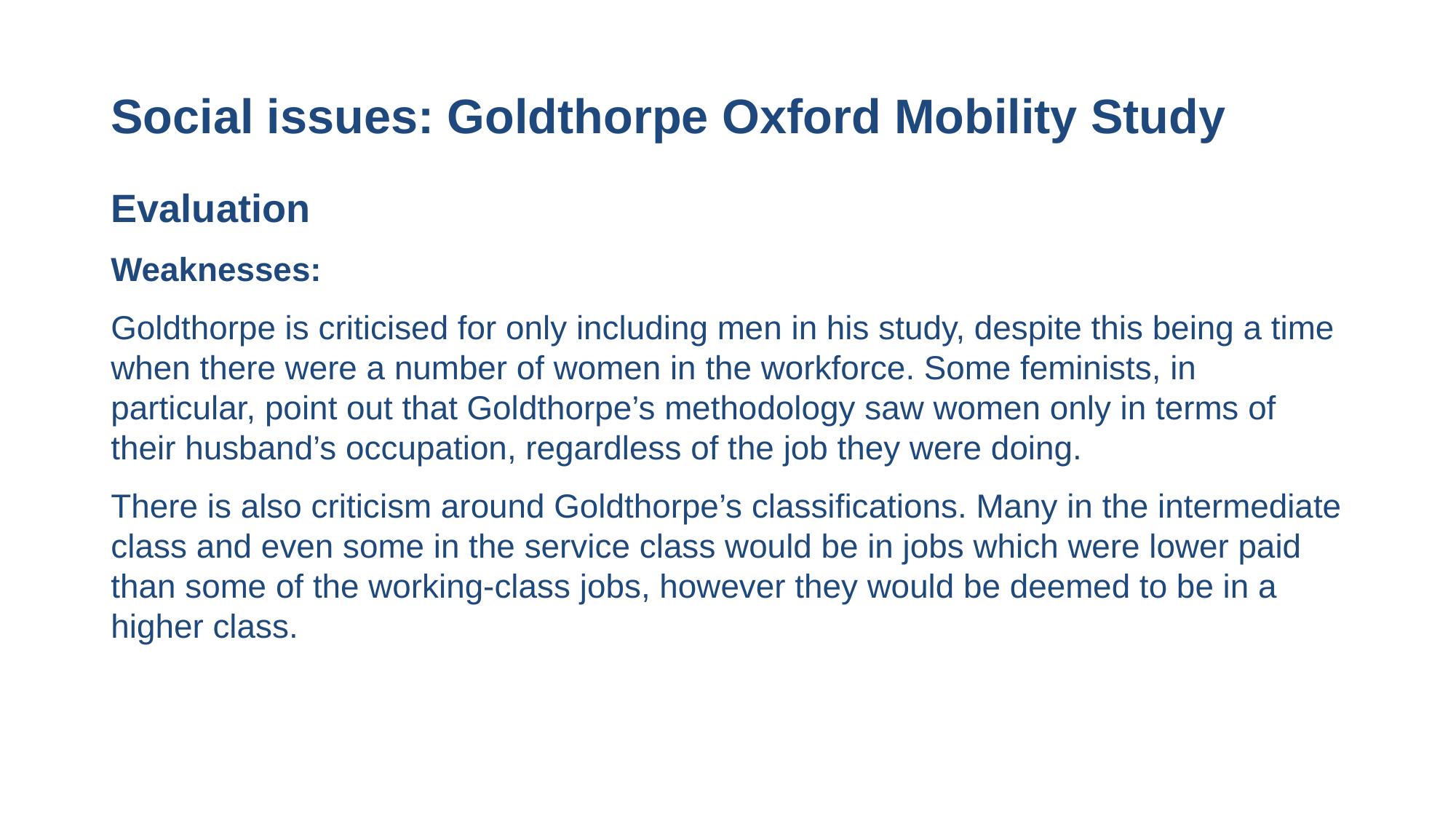

# Social issues: Goldthorpe Oxford Mobility Study
Evaluation
Weaknesses:
Goldthorpe is criticised for only including men in his study, despite this being a time when there were a number of women in the workforce. Some feminists, in particular, point out that Goldthorpe’s methodology saw women only in terms of their husband’s occupation, regardless of the job they were doing.
There is also criticism around Goldthorpe’s classifications. Many in the intermediate class and even some in the service class would be in jobs which were lower paid than some of the working-class jobs, however they would be deemed to be in a higher class.